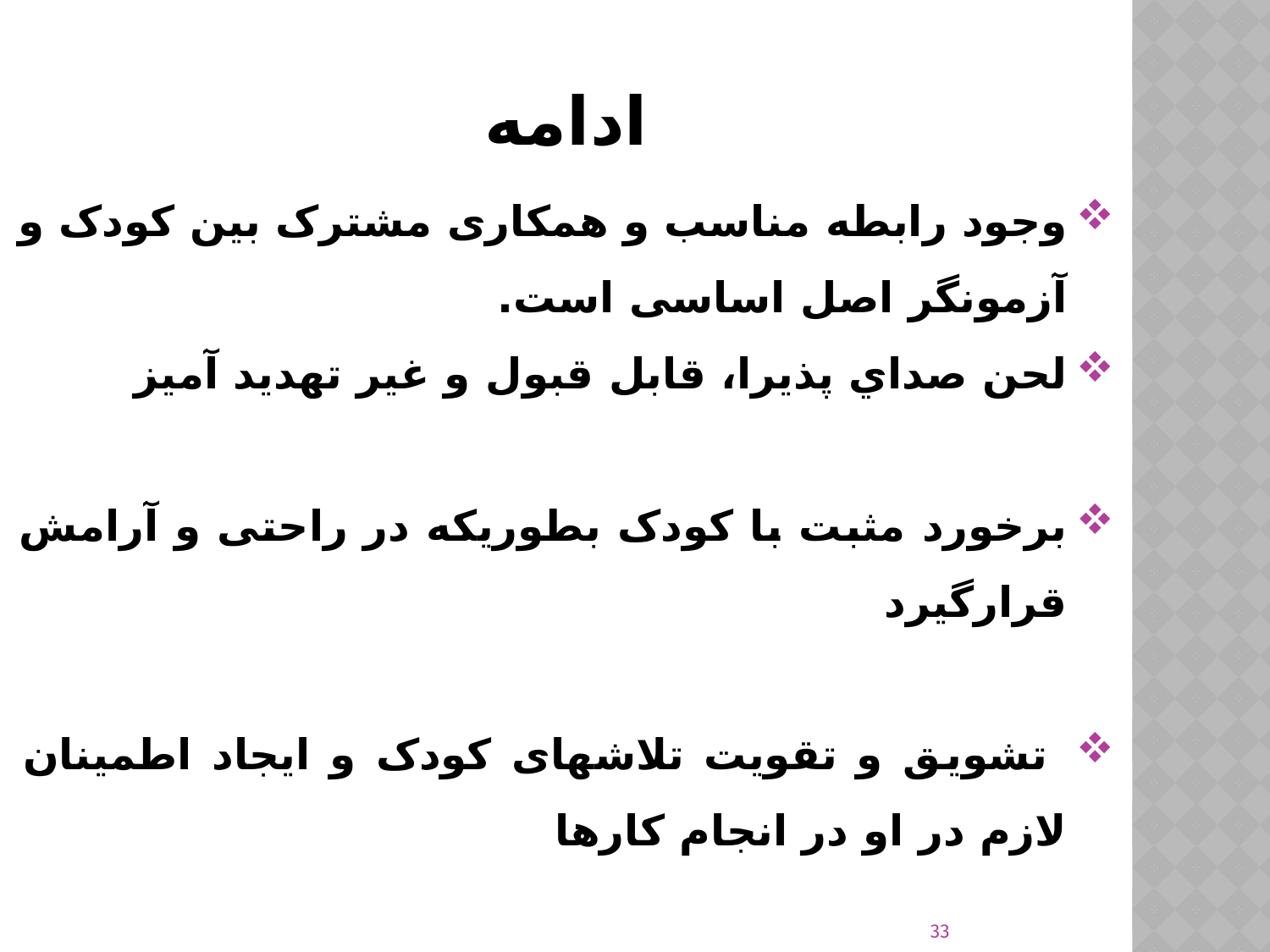

# ادامه
وجود رابطه‌ مناسب و همکاری مشترک بین کودک و آزمونگر اصل اساسی است.
لحن صداي پذيرا، قابل قبول و غير تهدید آمیز

برخورد مثبت با کودک بطوریکه در راحتی و آرامش قرارگیرد

 تشویق و تقويت تلاشهای کودک و ايجاد اطمینان لازم در او در انجام کارها

مدیریت زمان

33